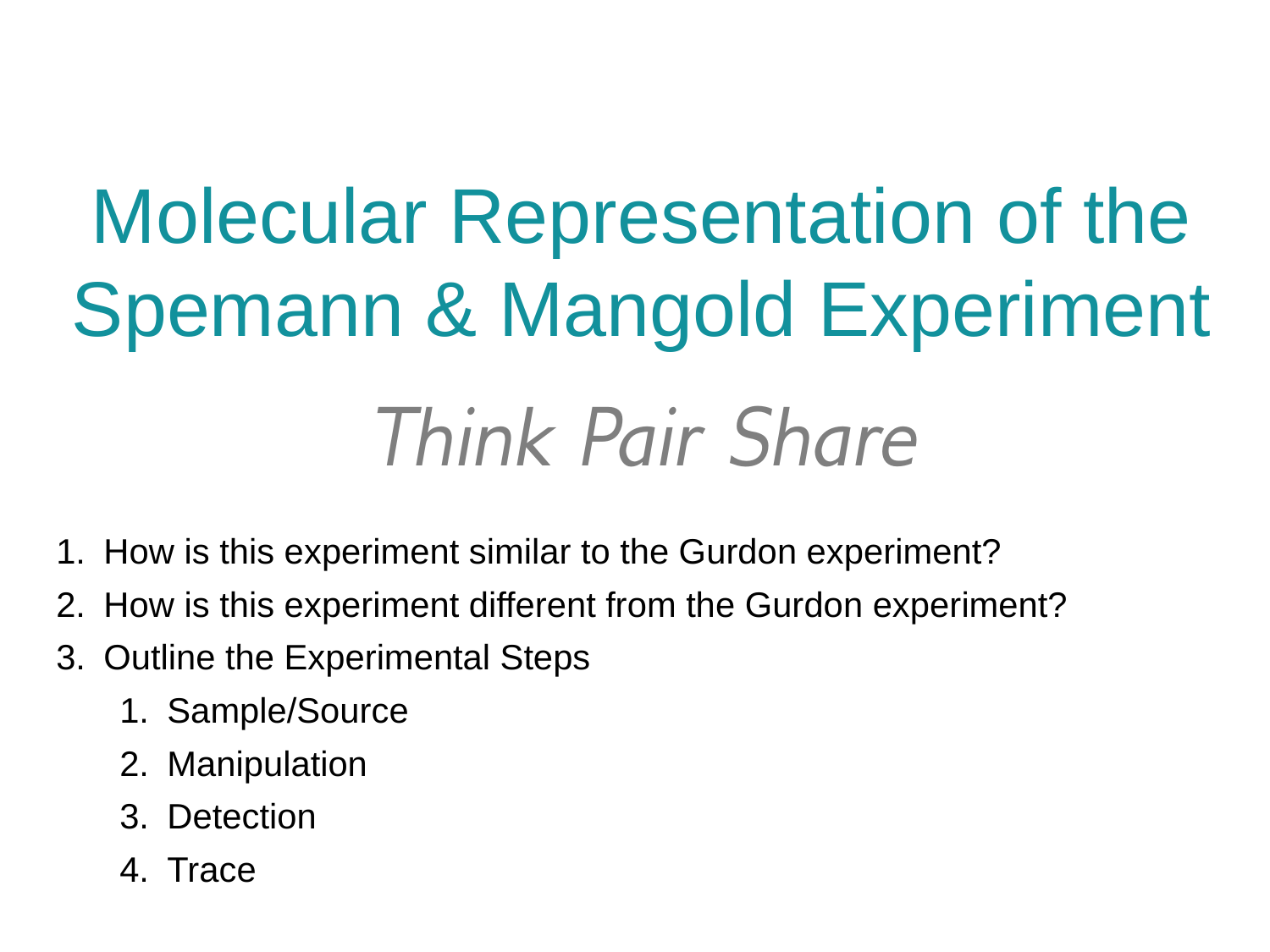

Molecular Representation of the Spemann & Mangold Experiment

Think Pair Share
How is this experiment similar to the Gurdon experiment?
How is this experiment different from the Gurdon experiment?
Outline the Experimental Steps
Sample/Source
Manipulation
Detection
Trace